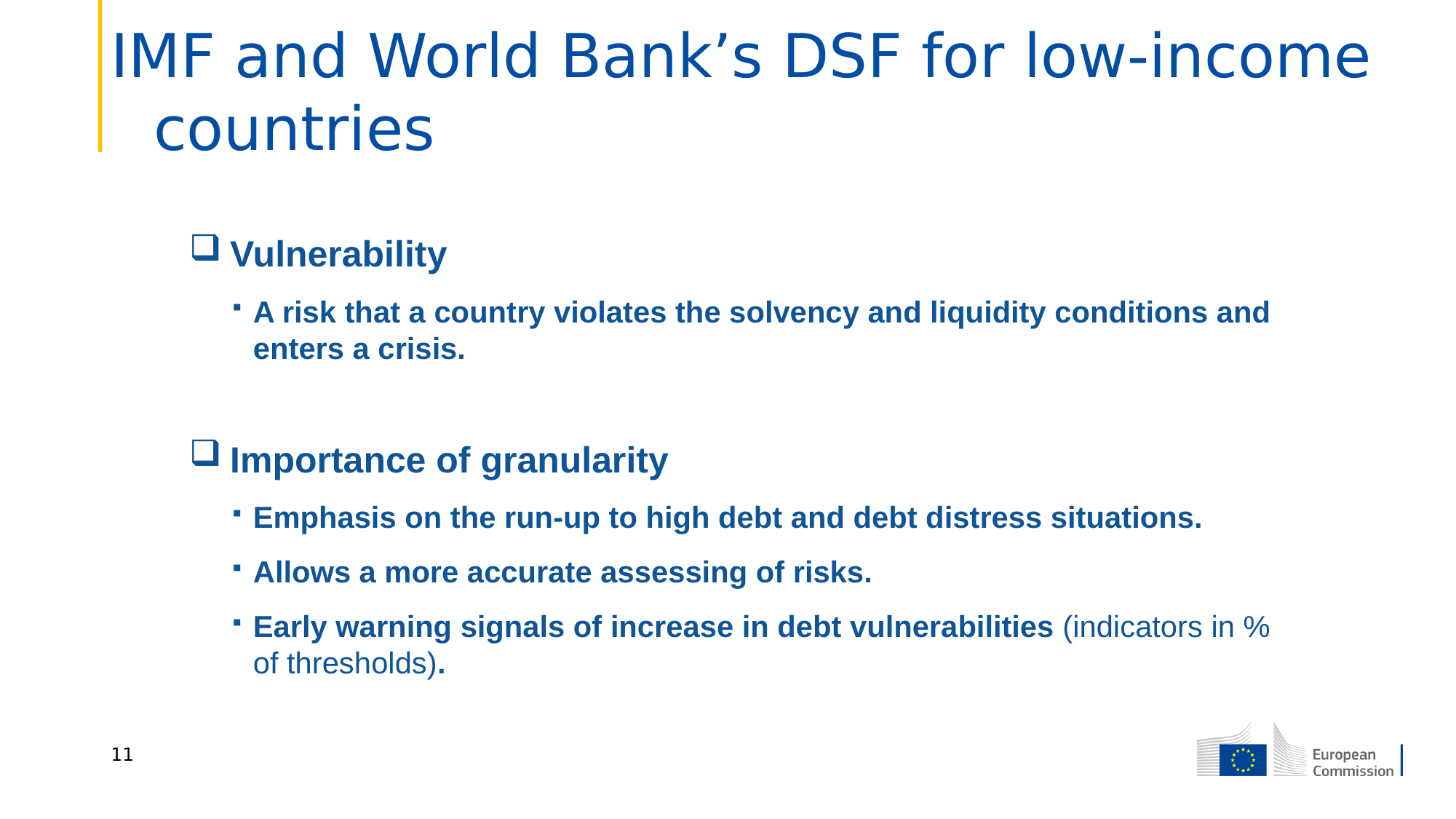

IMF and World Bank’s DSF for low-income countries
Vulnerability
A risk that a country violates the solvency and liquidity conditions and enters a crisis.
Importance of granularity
Emphasis on the run-up to high debt and debt distress situations.
Allows a more accurate assessing of risks.
Early warning signals of increase in debt vulnerabilities (indicators in % of thresholds).
11